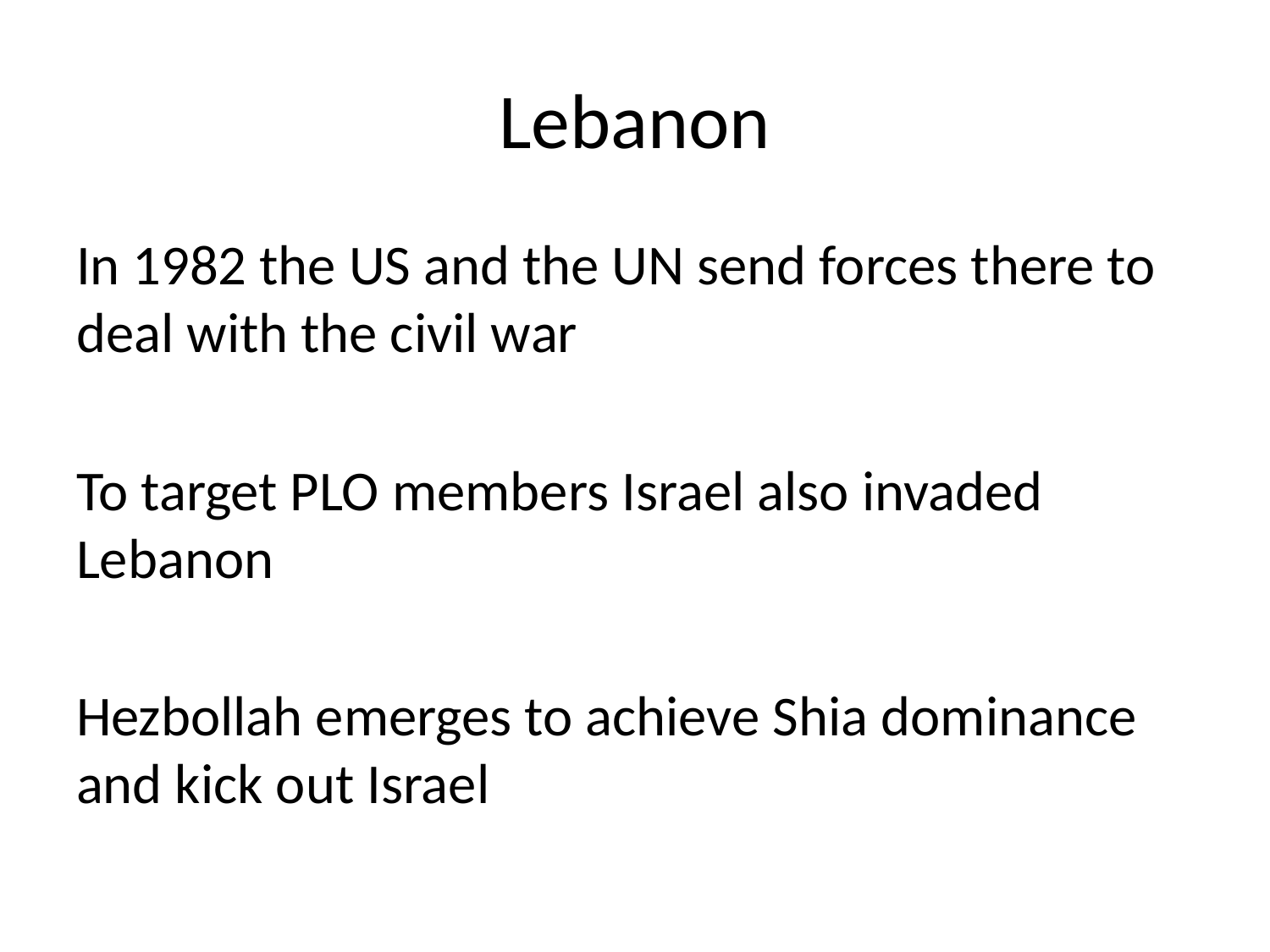

# Lebanon
In 1982 the US and the UN send forces there to deal with the civil war

To target PLO members Israel also invaded Lebanon

Hezbollah emerges to achieve Shia dominance and kick out Israel